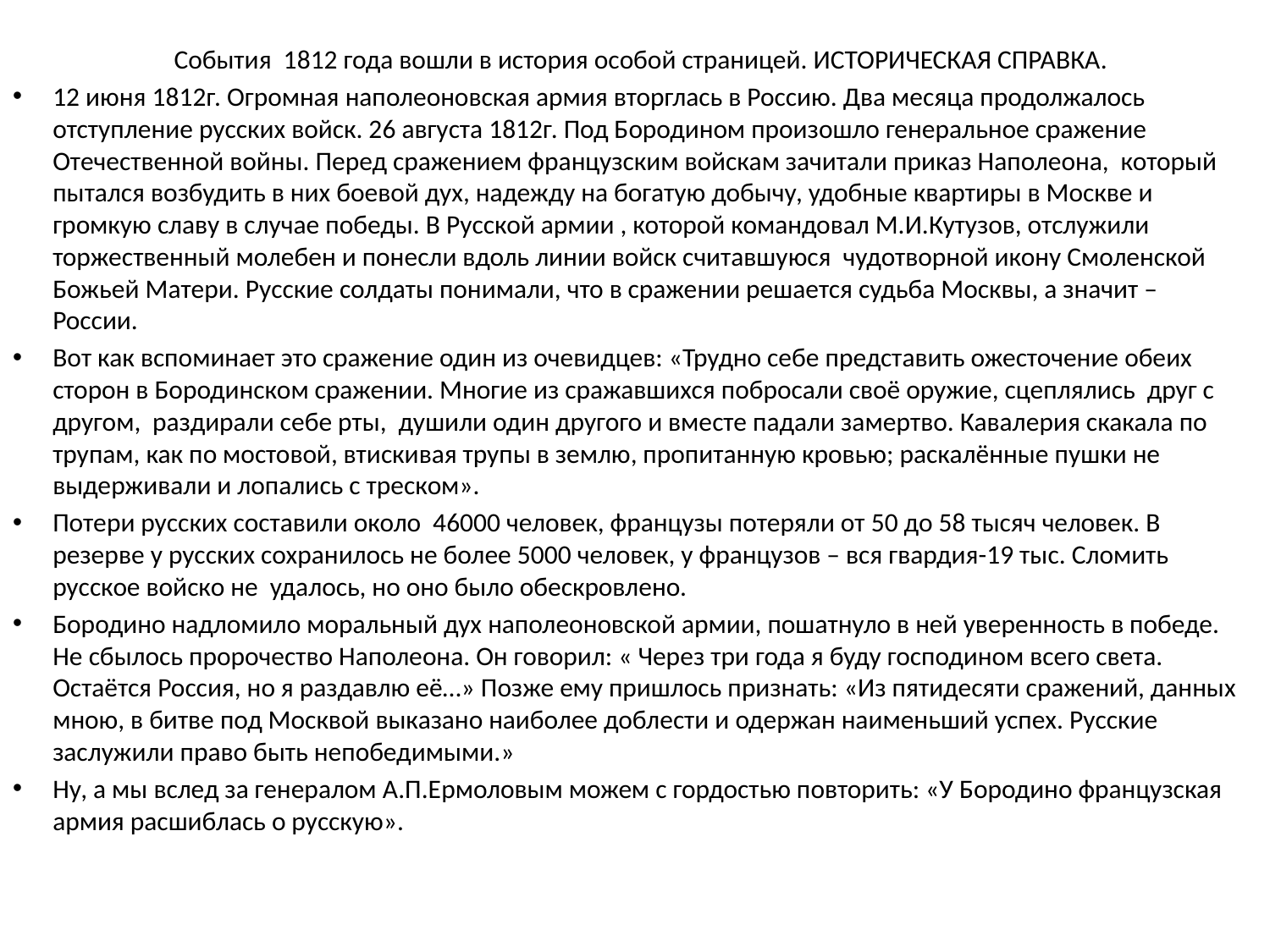

События  1812 года вошли в история особой страницей. ИСТОРИЧЕСКАЯ СПРАВКА.
12 июня 1812г. Огромная наполеоновская армия вторглась в Россию. Два месяца продолжалось отступление русских войск. 26 августа 1812г. Под Бородином произошло генеральное сражение Отечественной войны. Перед сражением французским войскам зачитали приказ Наполеона,  который пытался возбудить в них боевой дух, надежду на богатую добычу, удобные квартиры в Москве и громкую славу в случае победы. В Русской армии , которой командовал М.И.Кутузов, отслужили торжественный молебен и понесли вдоль линии войск считавшуюся  чудотворной икону Смоленской Божьей Матери. Русские солдаты понимали, что в сражении решается судьба Москвы, а значит – России.
Вот как вспоминает это сражение один из очевидцев: «Трудно себе представить ожесточение обеих сторон в Бородинском сражении. Многие из сражавшихся побросали своё оружие, сцеплялись  друг с другом,  раздирали себе рты,  душили один другого и вместе падали замертво. Кавалерия скакала по трупам, как по мостовой, втискивая трупы в землю, пропитанную кровью; раскалённые пушки не выдерживали и лопались с треском».
Потери русских составили около  46000 человек, французы потеряли от 50 до 58 тысяч человек. В резерве у русских сохранилось не более 5000 человек, у французов – вся гвардия-19 тыс. Сломить русское войско не  удалось, но оно было обескровлено.
Бородино надломило моральный дух наполеоновской армии, пошатнуло в ней уверенность в победе. Не сбылось пророчество Наполеона. Он говорил: « Через три года я буду господином всего света. Остаётся Россия, но я раздавлю её…» Позже ему пришлось признать: «Из пятидесяти сражений, данных мною, в битве под Москвой выказано наиболее доблести и одержан наименьший успех. Русские заслужили право быть непобедимыми.»
Ну, а мы вслед за генералом А.П.Ермоловым можем с гордостью повторить: «У Бородино французская армия расшиблась о русскую».

#